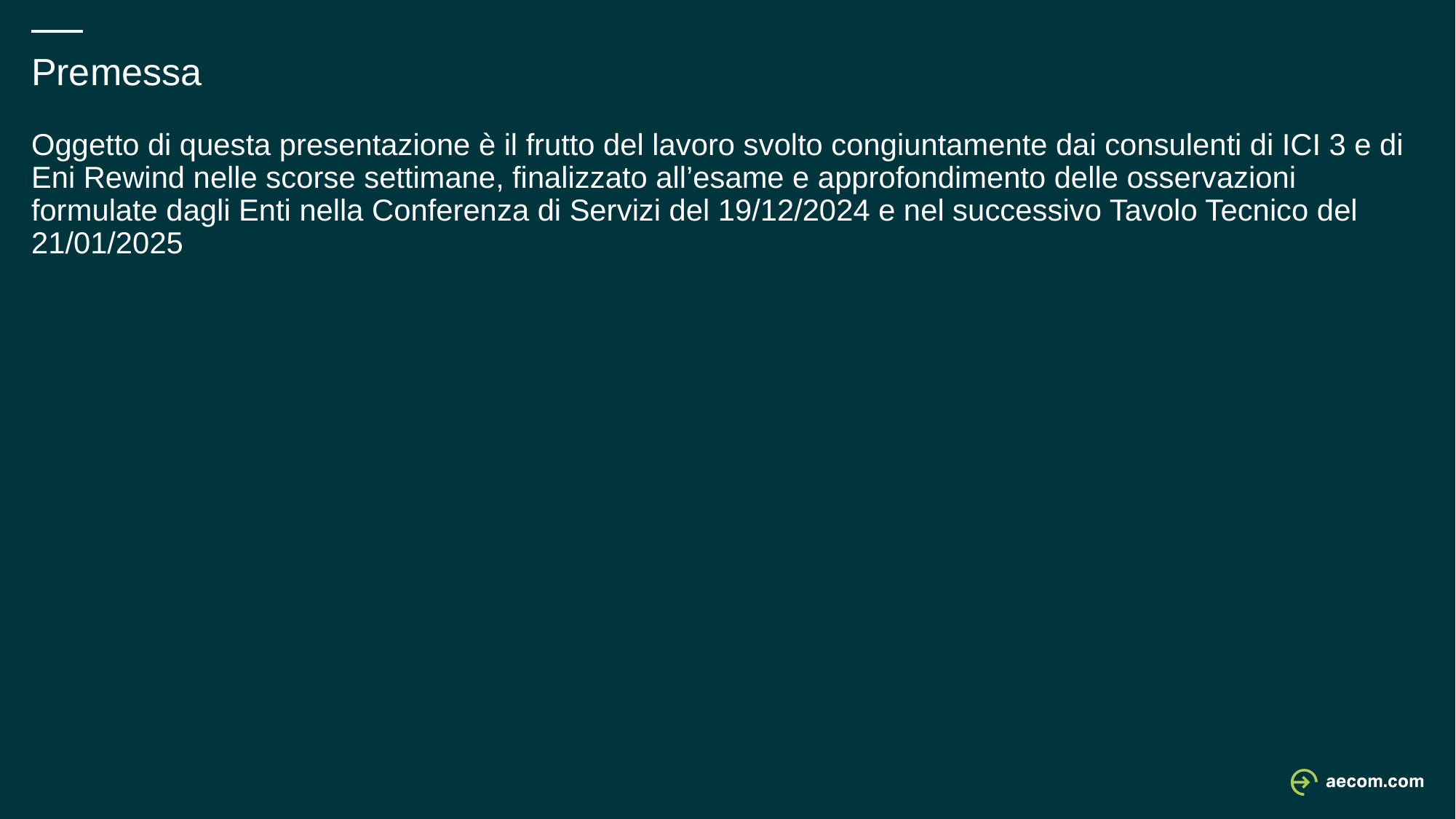

Premessa
Oggetto di questa presentazione è il frutto del lavoro svolto congiuntamente dai consulenti di ICI 3 e di Eni Rewind nelle scorse settimane, finalizzato all’esame e approfondimento delle osservazioni formulate dagli Enti nella Conferenza di Servizi del 19/12/2024 e nel successivo Tavolo Tecnico del 21/01/2025